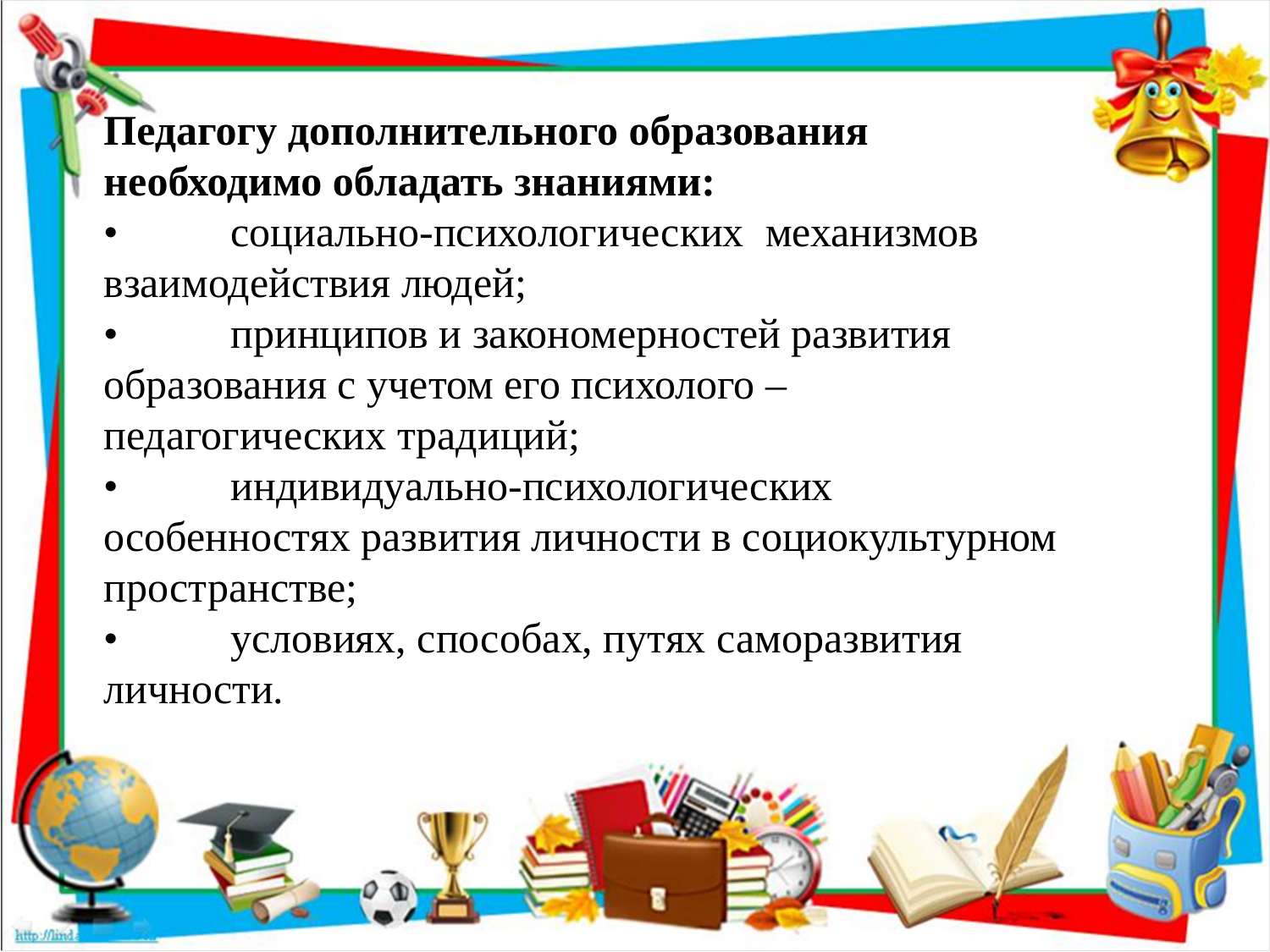

Педагогу дополнительного образования необходимо обладать знаниями:
•	социально-психологических  механизмов взаимодействия людей;
•	принципов и закономерностей развития образования с учетом его психолого – педагогических традиций;
•	индивидуально-психологических особенностях развития личности в социокультурном пространстве;
•	условиях, способах, путях саморазвития личности.